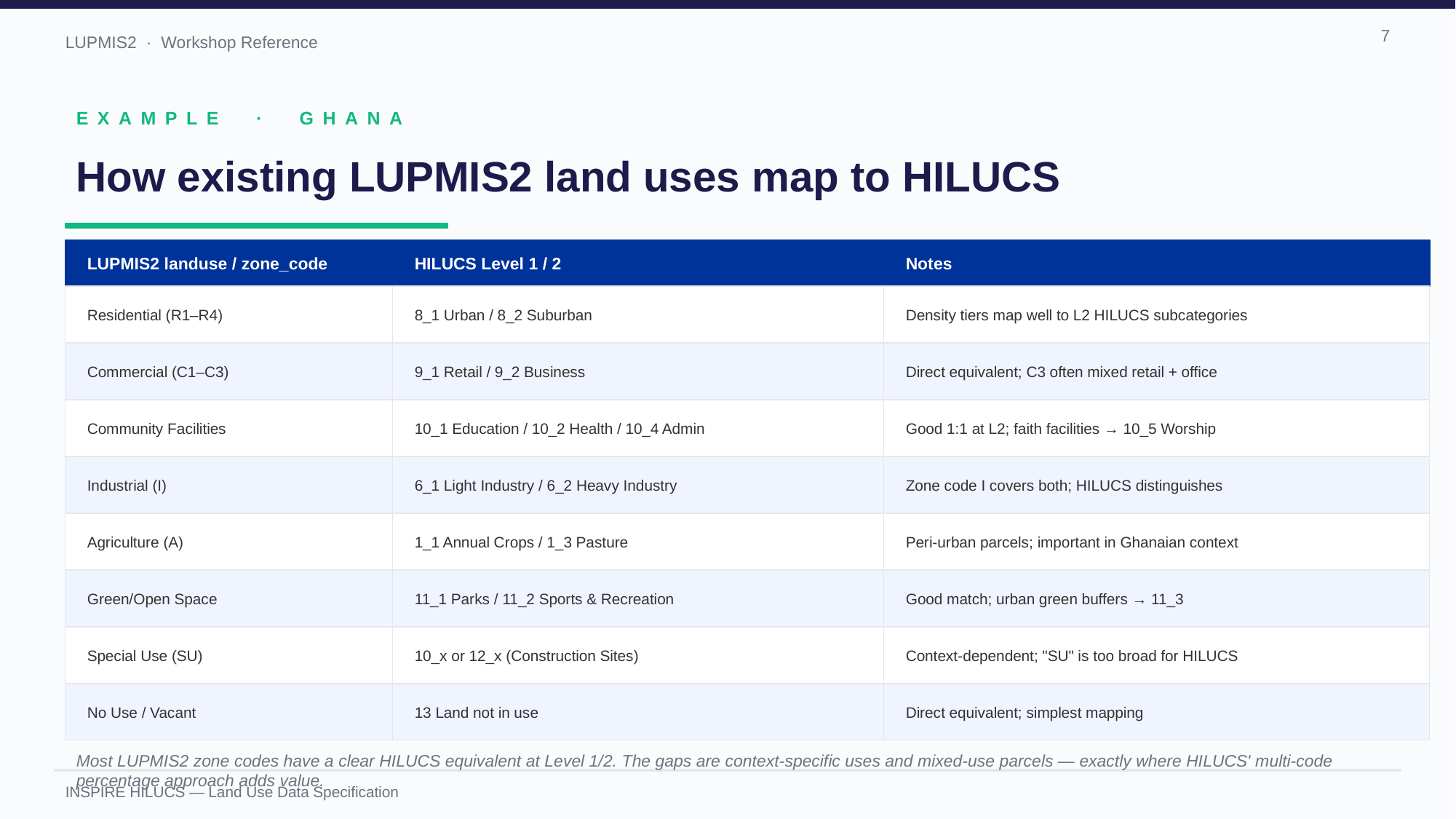

7
EXAMPLE  ·  GHANA
How existing LUPMIS2 land uses map to HILUCS

LUPMIS2 landuse / zone_code

HILUCS Level 1 / 2

Notes

Residential (R1–R4)

8_1 Urban / 8_2 Suburban

Density tiers map well to L2 HILUCS subcategories

Commercial (C1–C3)

9_1 Retail / 9_2 Business

Direct equivalent; C3 often mixed retail + office

Community Facilities

10_1 Education / 10_2 Health / 10_4 Admin

Good 1:1 at L2; faith facilities → 10_5 Worship

Industrial (I)

6_1 Light Industry / 6_2 Heavy Industry

Zone code I covers both; HILUCS distinguishes

Agriculture (A)

1_1 Annual Crops / 1_3 Pasture

Peri-urban parcels; important in Ghanaian context

Green/Open Space

11_1 Parks / 11_2 Sports & Recreation

Good match; urban green buffers → 11_3

Special Use (SU)

10_x or 12_x (Construction Sites)

Context-dependent; "SU" is too broad for HILUCS

No Use / Vacant

13 Land not in use

Direct equivalent; simplest mapping
Most LUPMIS2 zone codes have a clear HILUCS equivalent at Level 1/2. The gaps are context-specific uses and mixed-use parcels — exactly where HILUCS' multi-code percentage approach adds value.